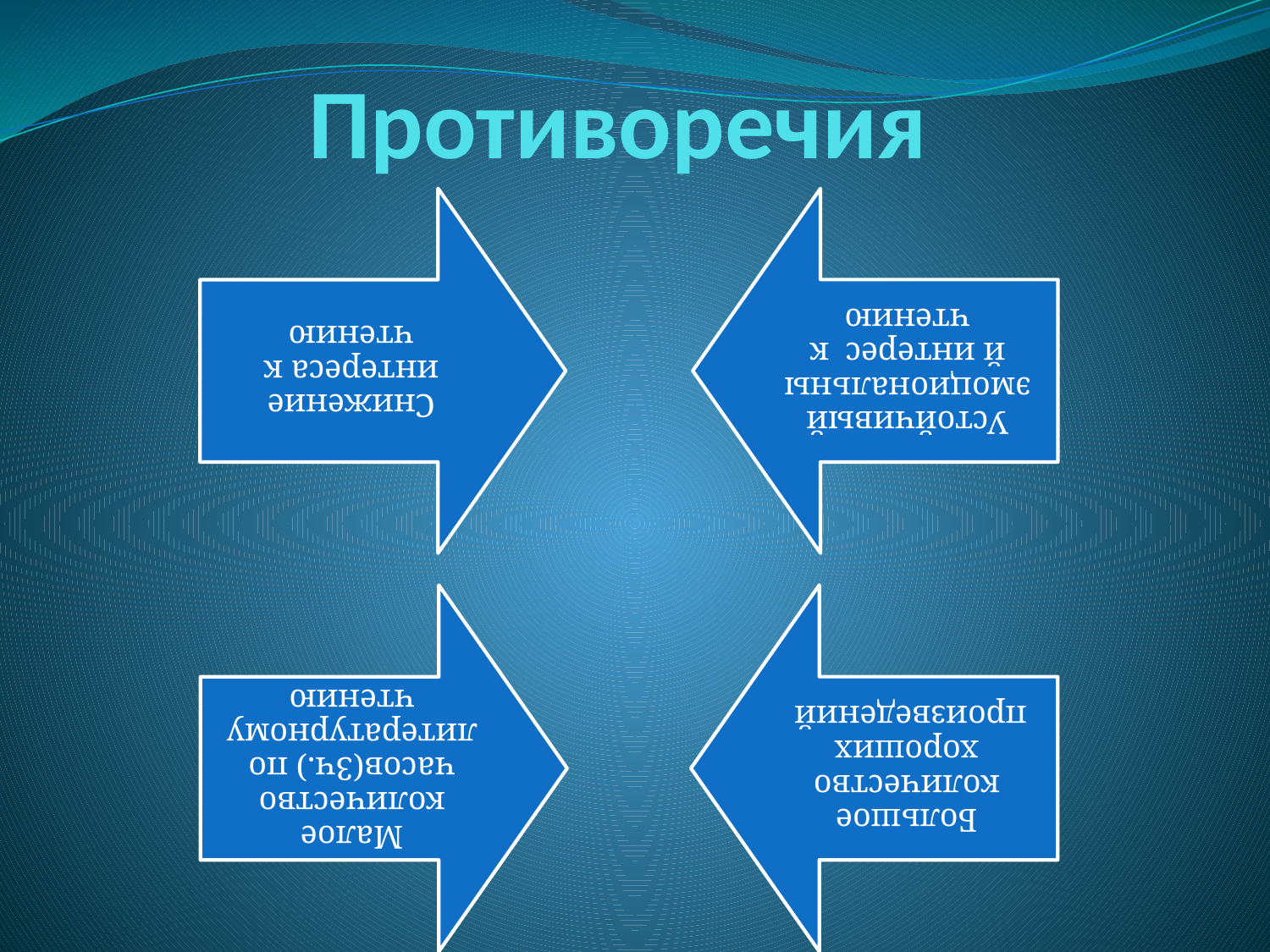

# Противоречия
Снижение интереса к чтению
Устойчивый эмоциональный интерес  к чтению

Малое количество часов(3ч.) по литературному чтению
Большое количество хороших произведений